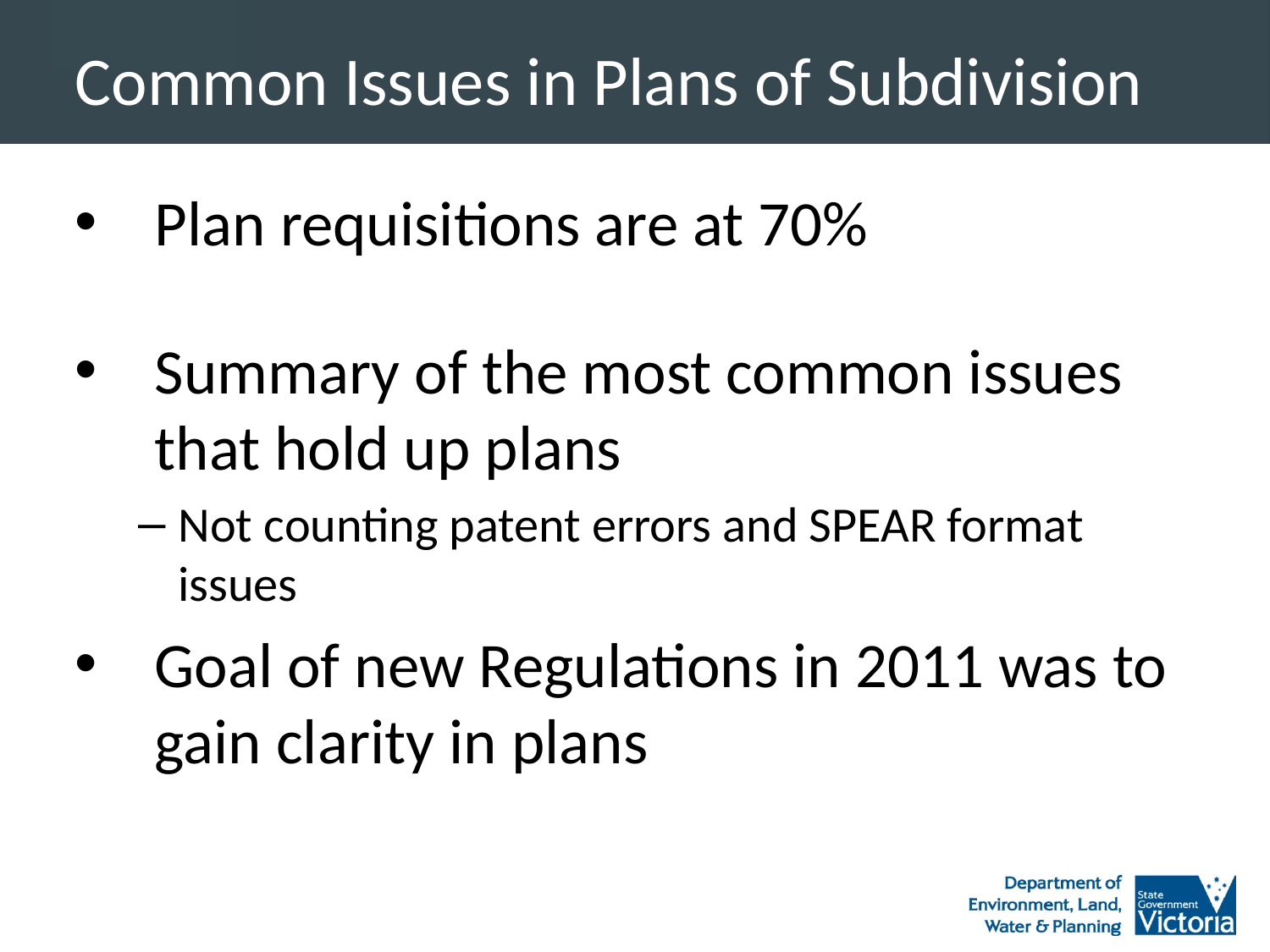

# Common Issues in Plans of Subdivision
Plan requisitions are at 70%

Summary of the most common issues that hold up plans
Not counting patent errors and SPEAR format issues
Goal of new Regulations in 2011 was to gain clarity in plans